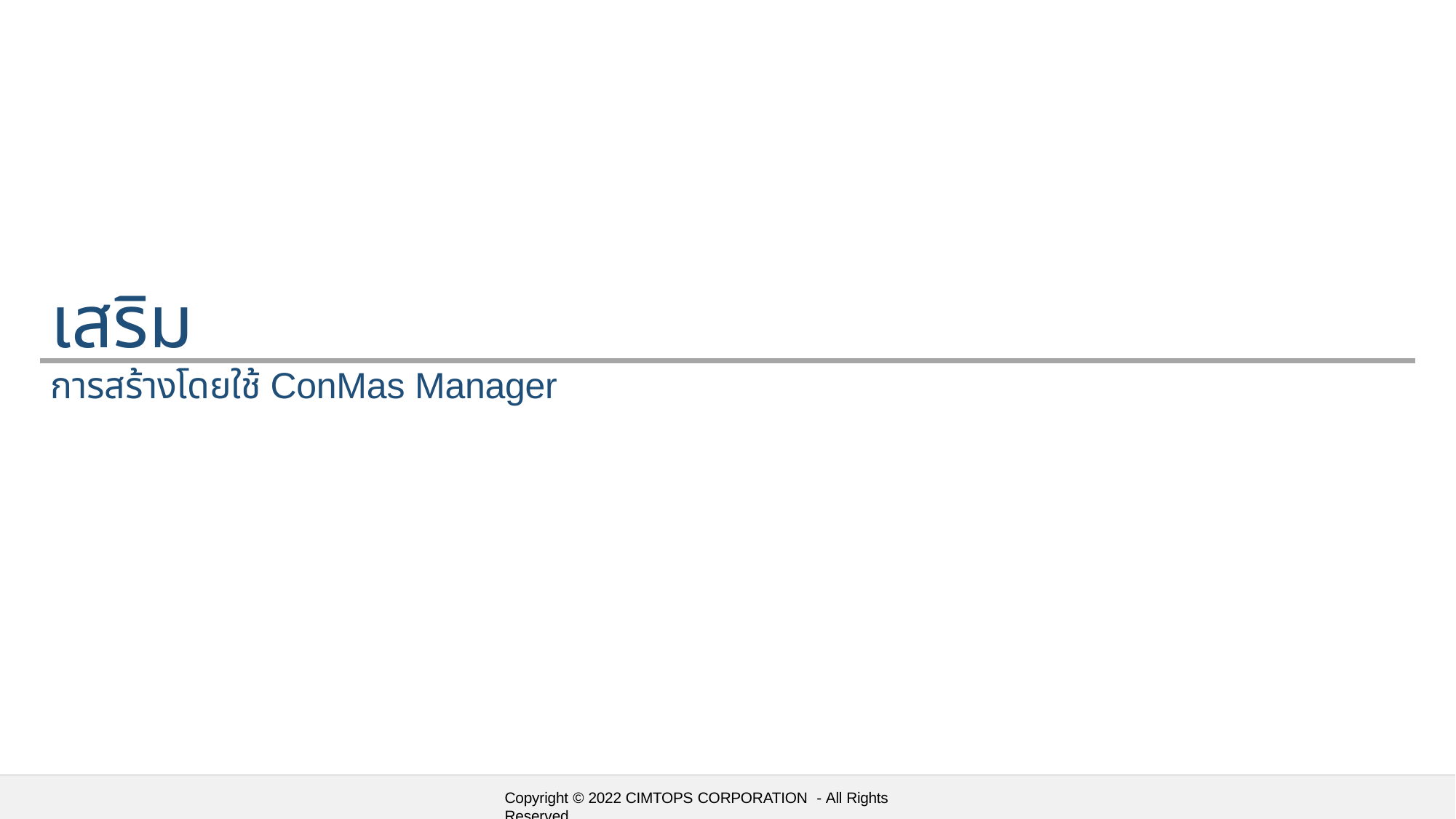

# เสริม การสร้างโดยใช้ ConMas Manager

Copyright © 2022 CIMTOPS CORPORATION - All Rights Reserved.